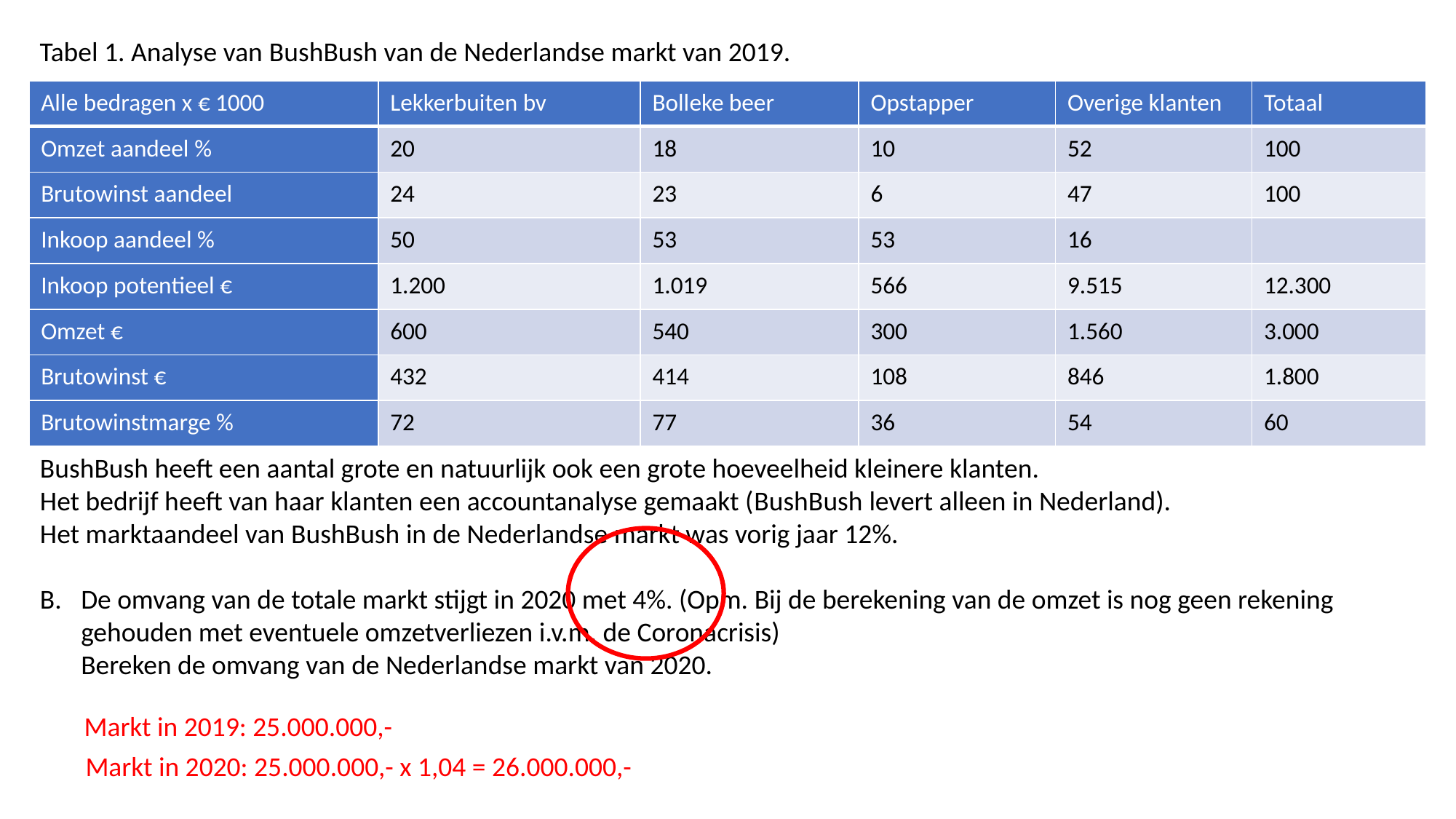

Tabel 1. Analyse van BushBush van de Nederlandse markt van 2019.
| Alle bedragen x € 1000 | Lekkerbuiten bv | Bolleke beer | Opstapper | Overige klanten | Totaal |
| --- | --- | --- | --- | --- | --- |
| Omzet aandeel % | 20 | 18 | 10 | 52 | 100 |
| Brutowinst aandeel | 24 | 23 | 6 | 47 | 100 |
| Inkoop aandeel % | 50 | 53 | 53 | 16 |  |
| Inkoop potentieel € | 1.200 | 1.019 | 566 | 9.515 | 12.300 |
| Omzet € | 600 | 540 | 300 | 1.560 | 3.000 |
| Brutowinst € | 432 | 414 | 108 | 846 | 1.800 |
| Brutowinstmarge % | 72 | 77 | 36 | 54 | 60 |
BushBush heeft een aantal grote en natuurlijk ook een grote hoeveelheid kleinere klanten.
Het bedrijf heeft van haar klanten een accountanalyse gemaakt (BushBush levert alleen in Nederland).
Het marktaandeel van BushBush in de Nederlandse markt was vorig jaar 12%.

De omvang van de totale markt stijgt in 2020 met 4%. (Opm. Bij de berekening van de omzet is nog geen rekening gehouden met eventuele omzetverliezen i.v.m. de Coronacrisis)
Bereken de omvang van de Nederlandse markt van 2020.

Markt in 2019: 25.000.000,-
Markt in 2020: 25.000.000,- x 1,04 = 26.000.000,-